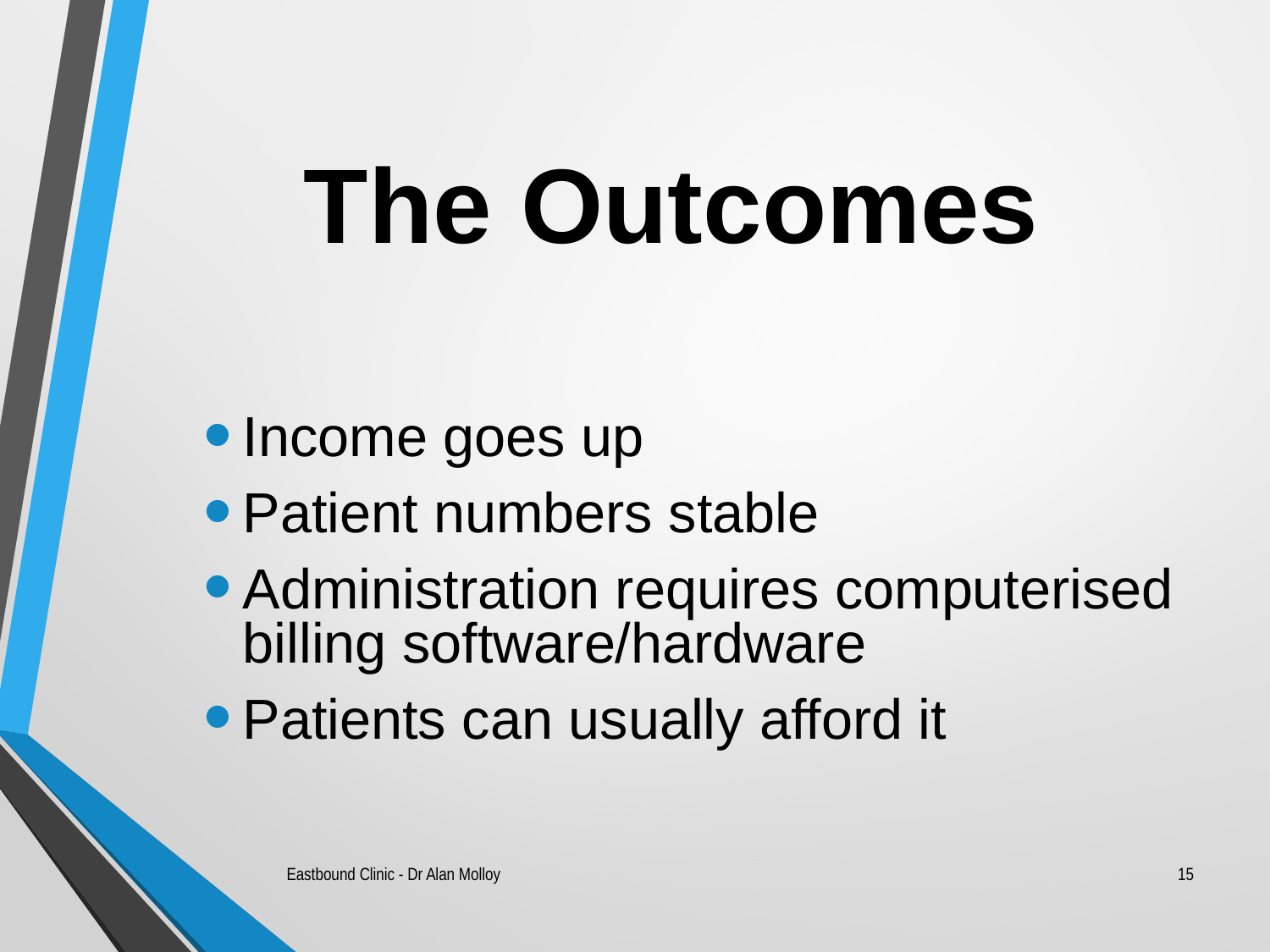

# The Outcomes
Income goes up
Patient numbers stable
Administration requires computerised billing software/hardware
Patients can usually afford it
Eastbound Clinic - Dr Alan Molloy
15